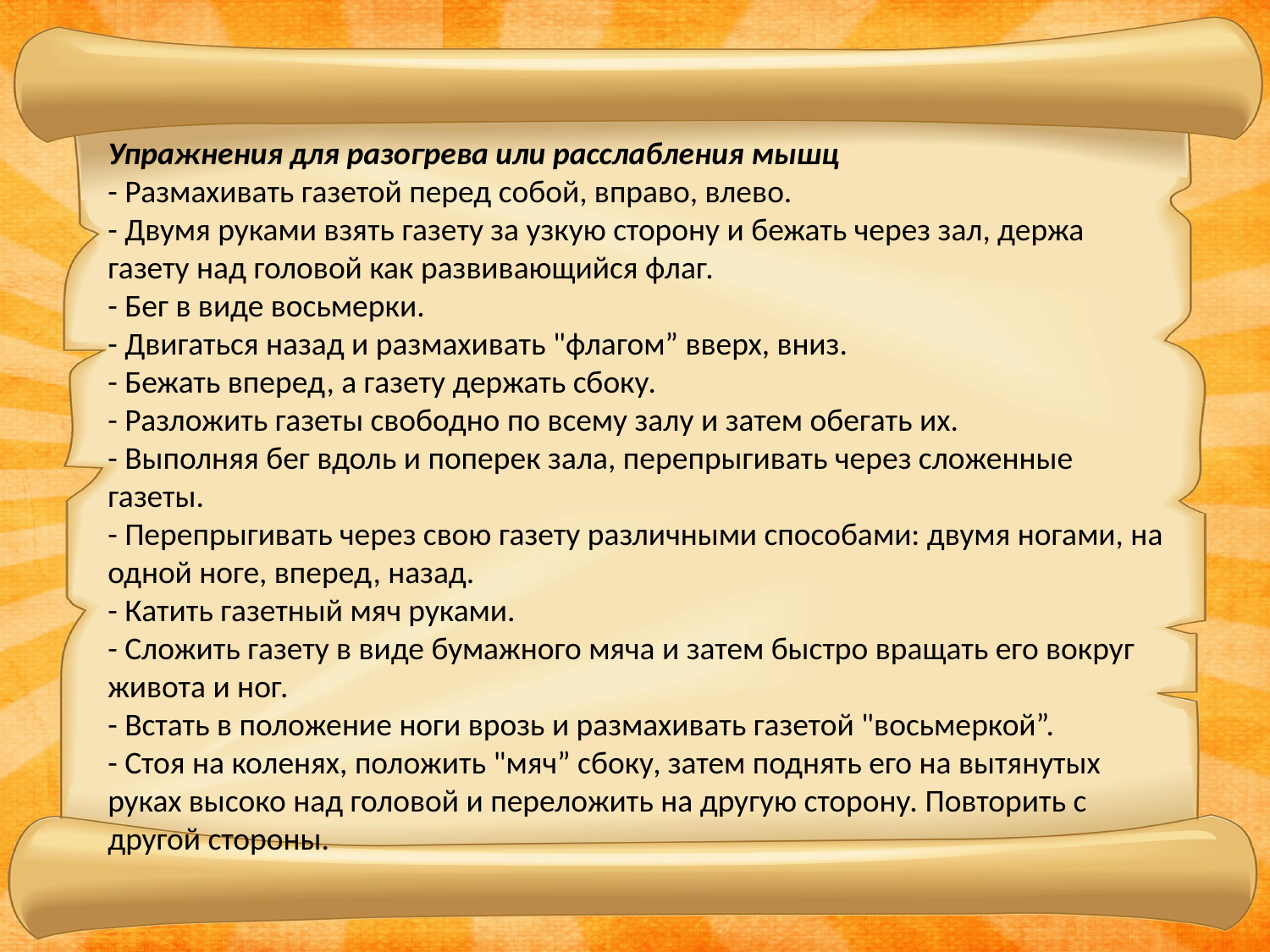

Упражнения для разогрева или расслабления мышц
- Размахивать газетой перед собой, вправо, влево.
- Двумя руками взять газету за узкую сторону и бежать через зал, держа газету над головой как развивающийся флаг.
- Бег в виде восьмерки.
- Двигаться назад и размахивать "флагом” вверх, вниз.
- Бежать вперед, а газету держать сбоку.
- Разложить газеты свободно по всему залу и затем обегать их.
- Выполняя бег вдоль и поперек зала, перепрыгивать через сложенные газеты.
- Перепрыгивать через свою газету различными способами: двумя ногами, на одной ноге, вперед, назад.
- Катить газетный мяч руками.
- Сложить газету в виде бумажного мяча и затем быстро вращать его вокруг живота и ног.
- Встать в положение ноги врозь и размахивать газетой "восьмеркой”.
- Стоя на коленях, положить "мяч” сбоку, затем поднять его на вытянутых руках высоко над головой и переложить на другую сторону. Повторить с другой стороны.